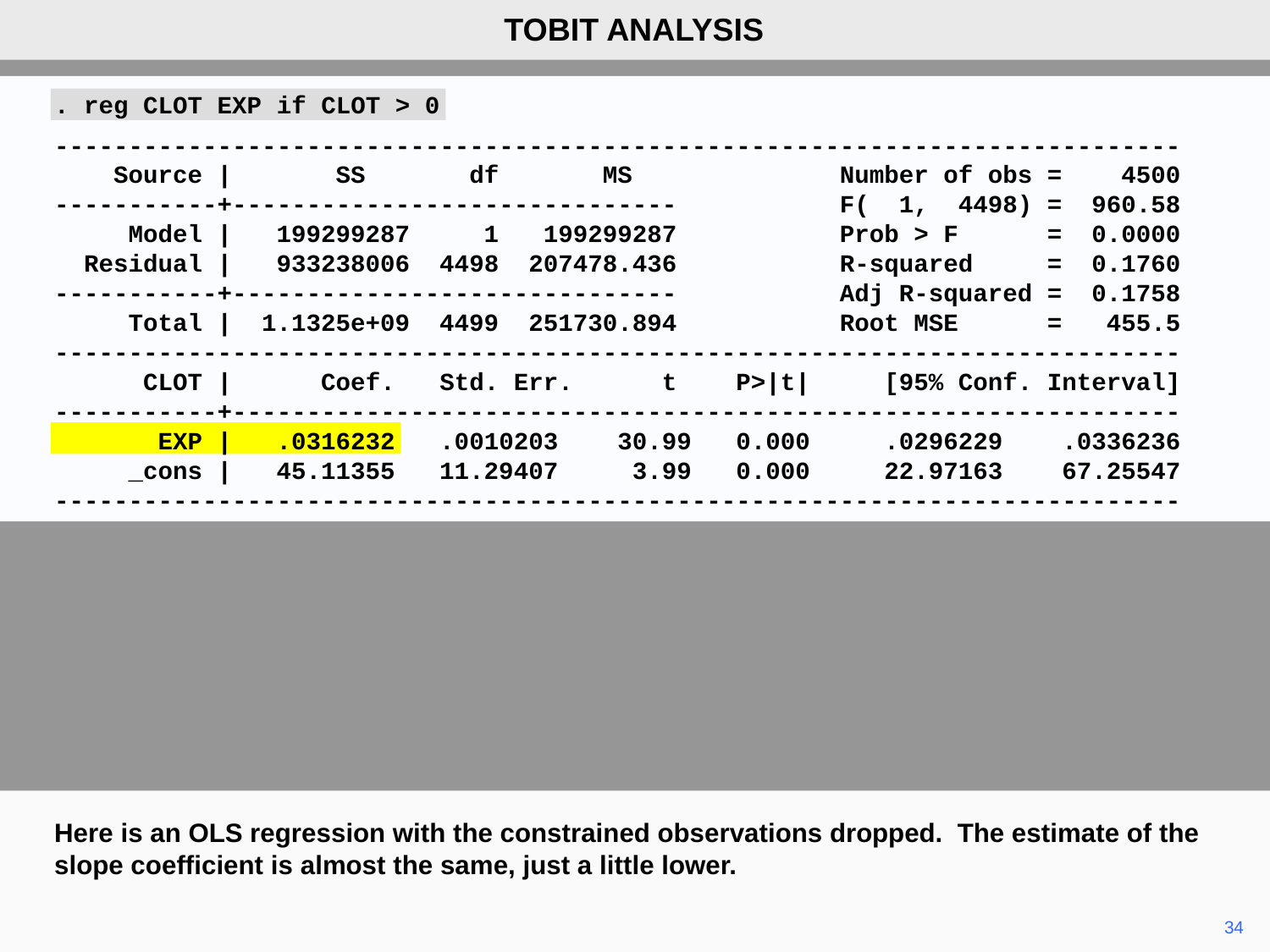

TOBIT ANALYSIS

. reg CLOT EXP if CLOT > 0
----------------------------------------------------------------------------
    Source |       SS       df       MS              Number of obs =    4500
-----------+------------------------------           F(  1,  4498) =  960.58
     Model |   199299287     1   199299287           Prob > F      =  0.0000
  Residual |   933238006  4498  207478.436           R-squared     =  0.1760
-----------+------------------------------           Adj R-squared =  0.1758
     Total |  1.1325e+09  4499  251730.894           Root MSE      =   455.5
----------------------------------------------------------------------------
      CLOT |      Coef.   Std. Err.      t    P>|t|     [95% Conf. Interval]
-----------+----------------------------------------------------------------
       EXP |   .0316232   .0010203    30.99   0.000     .0296229    .0336236
     _cons |   45.11355   11.29407     3.99   0.000     22.97163    67.25547
----------------------------------------------------------------------------

Here is an OLS regression with the constrained observations dropped.  The estimate of the slope coefficient is almost the same, just a little lower.
	34